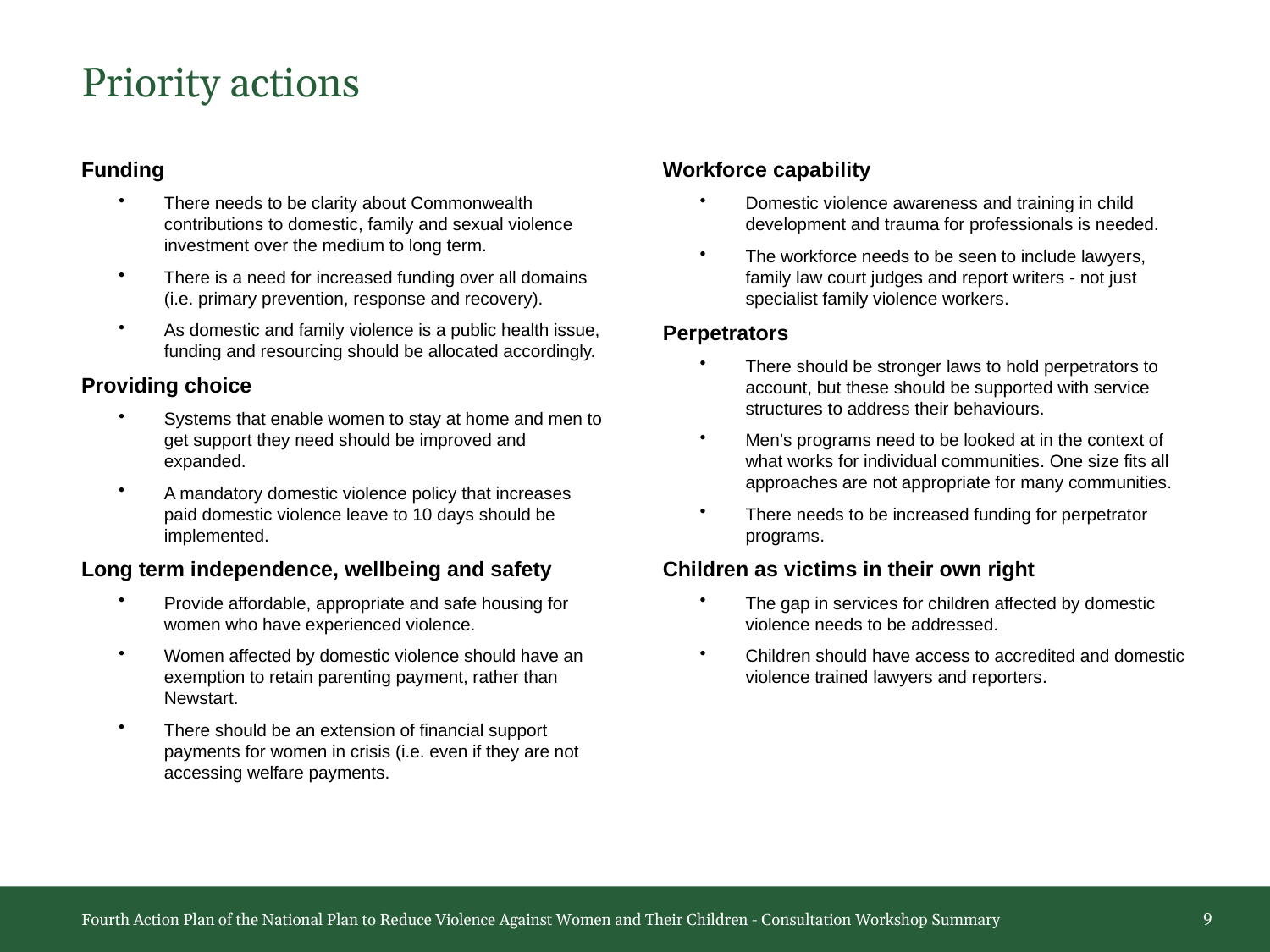

# Priority actions
Funding
There needs to be clarity about Commonwealth contributions to domestic, family and sexual violence investment over the medium to long term.
There is a need for increased funding over all domains (i.e. primary prevention, response and recovery).
As domestic and family violence is a public health issue, funding and resourcing should be allocated accordingly.
Providing choice
Systems that enable women to stay at home and men to get support they need should be improved and expanded.
A mandatory domestic violence policy that increases
paid domestic violence leave to 10 days should be implemented.
Long term independence, wellbeing and safety
Provide affordable, appropriate and safe housing for women who have experienced violence.
Women affected by domestic violence should have an exemption to retain parenting payment, rather than Newstart.
There should be an extension of financial support payments for women in crisis (i.e. even if they are not accessing welfare payments.
Workforce capability
Domestic violence awareness and training in child development and trauma for professionals is needed.
The workforce needs to be seen to include lawyers, family law court judges and report writers - not just specialist family violence workers.
Perpetrators
There should be stronger laws to hold perpetrators to account, but these should be supported with service structures to address their behaviours.
Men’s programs need to be looked at in the context of what works for individual communities. One size fits all approaches are not appropriate for many communities.
There needs to be increased funding for perpetrator programs.
Children as victims in their own right
The gap in services for children affected by domestic violence needs to be addressed.
Children should have access to accredited and domestic violence trained lawyers and reporters.
9
Fourth Action Plan of the National Plan to Reduce Violence Against Women and Their Children - Consultation Workshop Summary